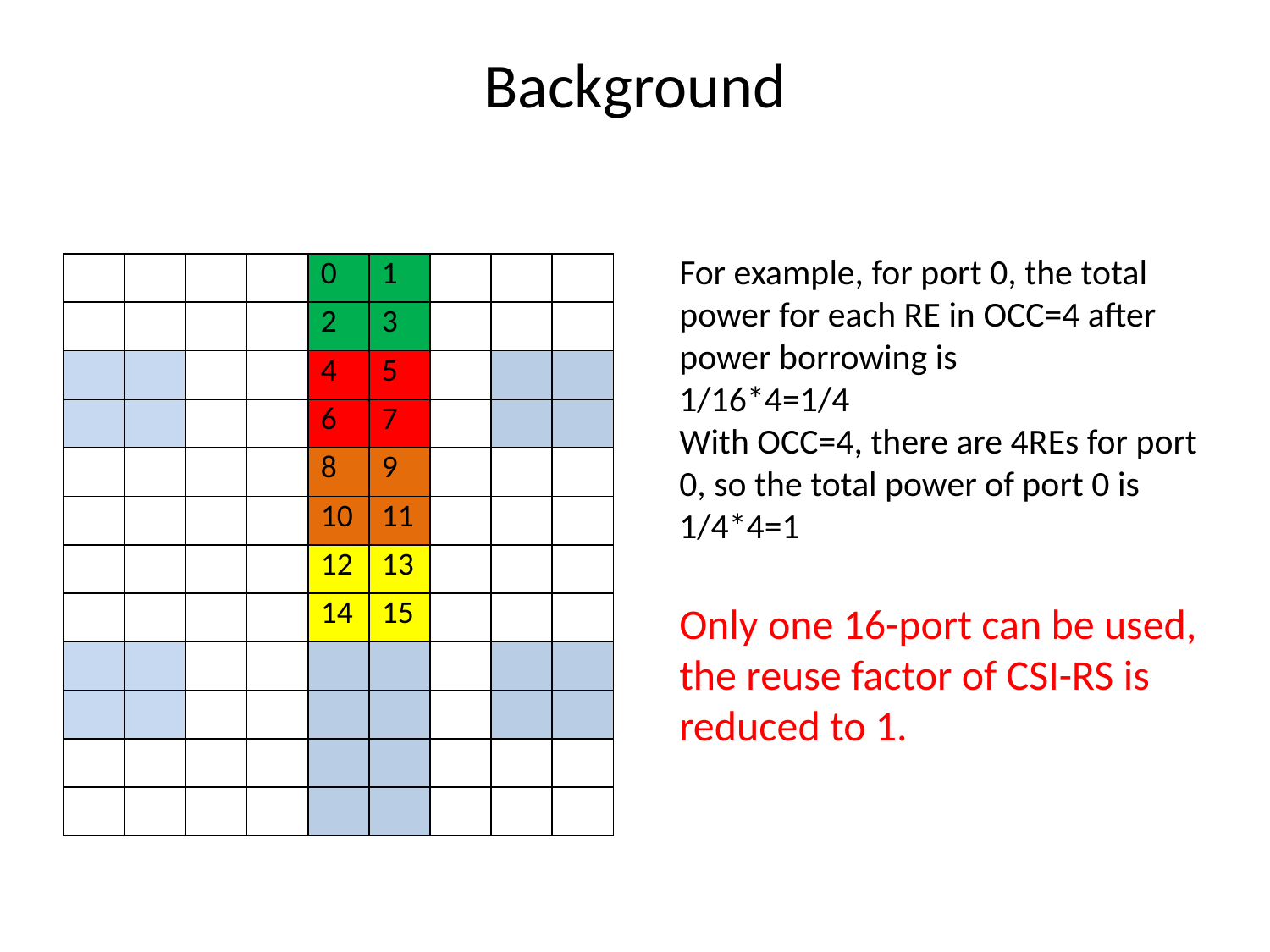

# Background
For example, for port 0, the total power for each RE in OCC=4 after power borrowing is
1/16*4=1/4
With OCC=4, there are 4REs for port 0, so the total power of port 0 is
1/4*4=1

Only one 16-port can be used, the reuse factor of CSI-RS is reduced to 1.

|  |  |  |  | 0 | 1 |  |  |  |
| --- | --- | --- | --- | --- | --- | --- | --- | --- |
|  |  |  |  | 2 | 3 |  |  |  |
|  |  |  |  | 4 | 5 |  |  |  |
|  |  |  |  | 6 | 7 |  |  |  |
|  |  |  |  | 8 | 9 |  |  |  |
|  |  |  |  | 10 | 11 |  |  |  |
|  |  |  |  | 12 | 13 |  |  |  |
|  |  |  |  | 14 | 15 |  |  |  |
|  |  |  |  |  |  |  |  |  |
|  |  |  |  |  |  |  |  |  |
|  |  |  |  |  |  |  |  |  |
|  |  |  |  |  |  |  |  |  |